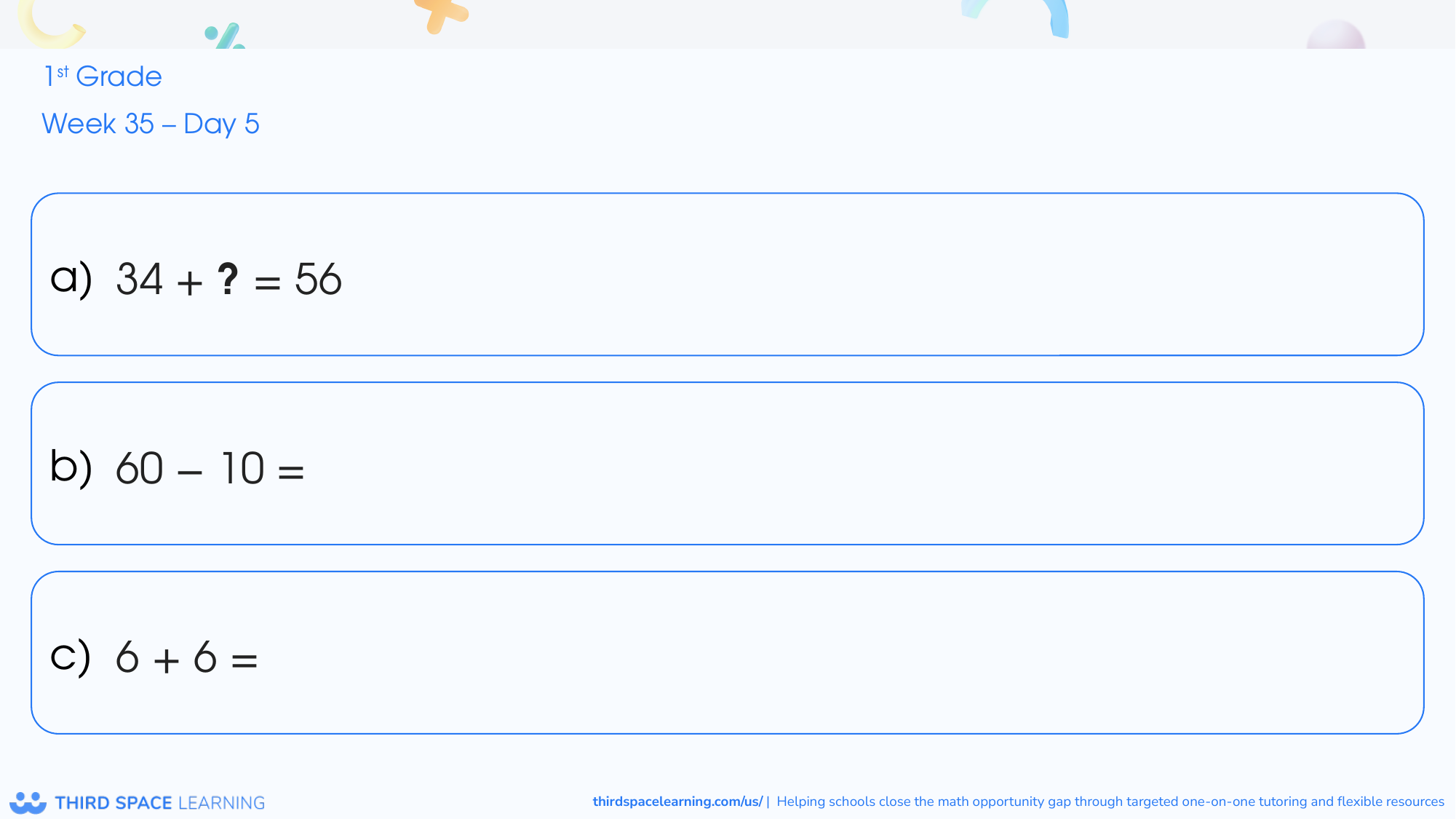

1st Grade
Week 35 – Day 5
34 + ? = 56
60 − 10 =
6 + 6 =